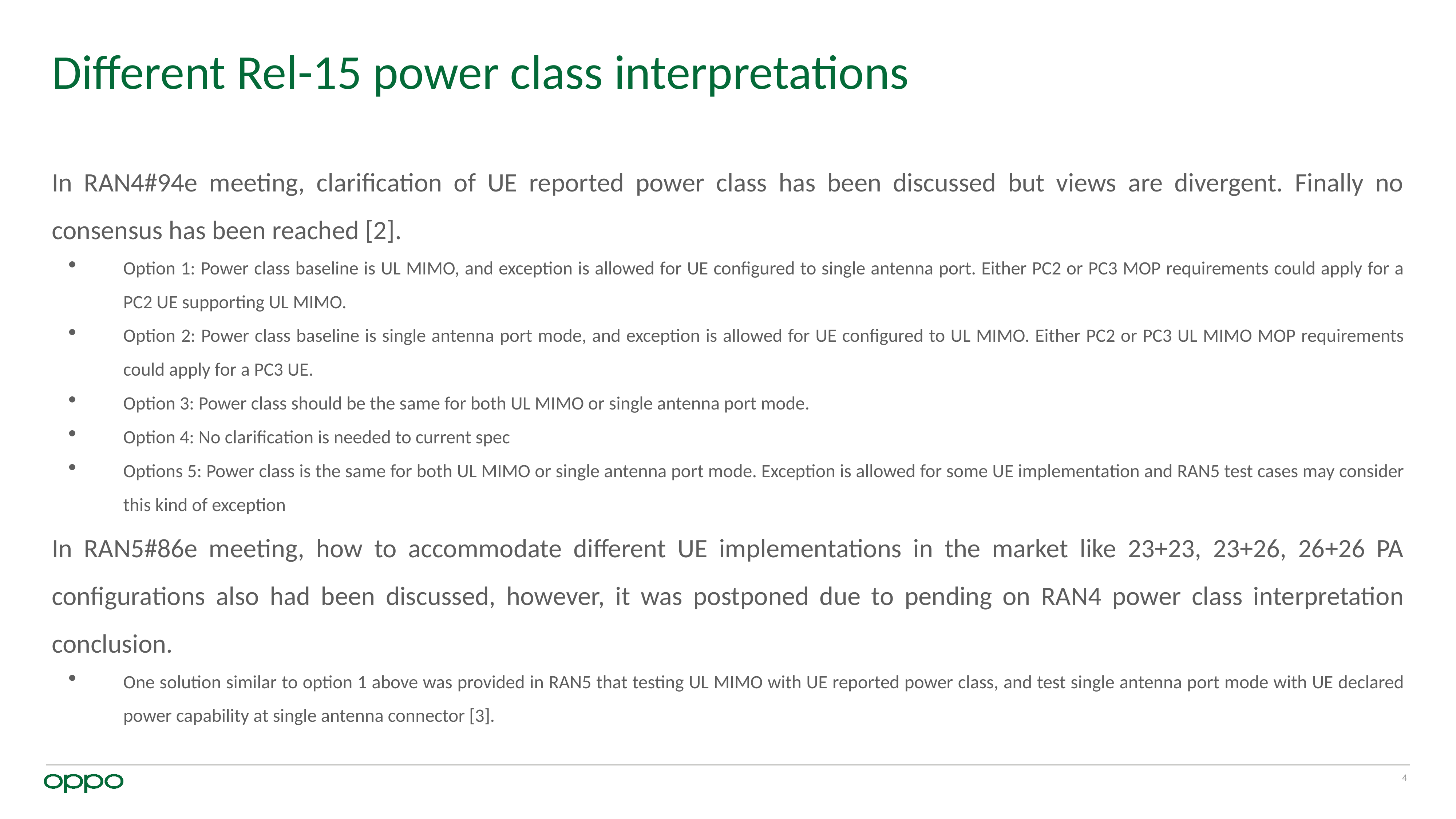

# Different Rel-15 power class interpretations
In RAN4#94e meeting, clarification of UE reported power class has been discussed but views are divergent. Finally no consensus has been reached [2].
Option 1: Power class baseline is UL MIMO, and exception is allowed for UE configured to single antenna port. Either PC2 or PC3 MOP requirements could apply for a PC2 UE supporting UL MIMO.
Option 2: Power class baseline is single antenna port mode, and exception is allowed for UE configured to UL MIMO. Either PC2 or PC3 UL MIMO MOP requirements could apply for a PC3 UE.
Option 3: Power class should be the same for both UL MIMO or single antenna port mode.
Option 4: No clarification is needed to current spec
Options 5: Power class is the same for both UL MIMO or single antenna port mode. Exception is allowed for some UE implementation and RAN5 test cases may consider this kind of exception
In RAN5#86e meeting, how to accommodate different UE implementations in the market like 23+23, 23+26, 26+26 PA configurations also had been discussed, however, it was postponed due to pending on RAN4 power class interpretation conclusion.
One solution similar to option 1 above was provided in RAN5 that testing UL MIMO with UE reported power class, and test single antenna port mode with UE declared power capability at single antenna connector [3].